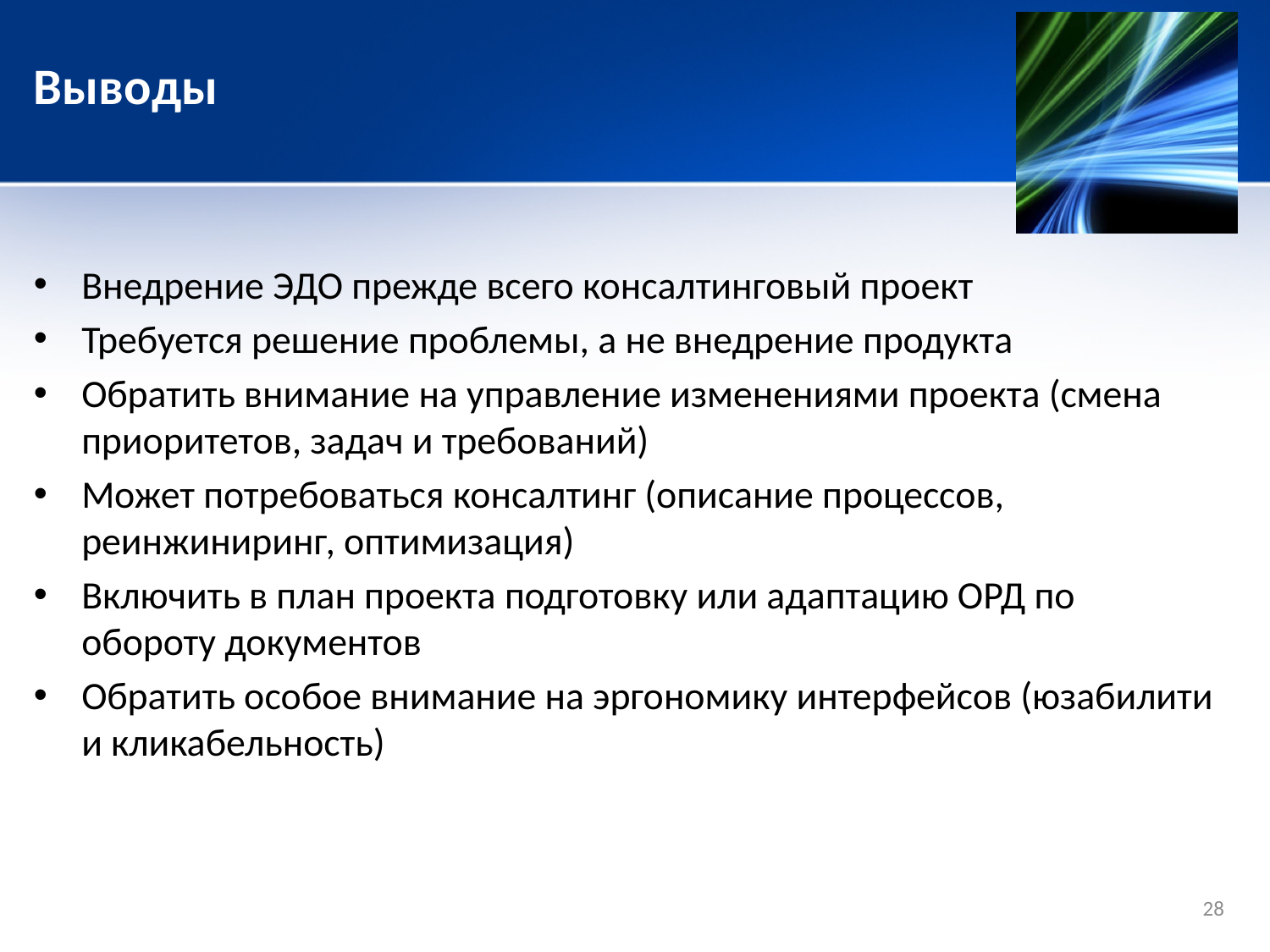

Выводы
Внедрение ЭДО прежде всего консалтинговый проект
Требуется решение проблемы, а не внедрение продукта
Обратить внимание на управление изменениями проекта (смена приоритетов, задач и требований)
Может потребоваться консалтинг (описание процессов, реинжиниринг, оптимизация)
Включить в план проекта подготовку или адаптацию ОРД по обороту документов
Обратить особое внимание на эргономику интерфейсов (юзабилити и кликабельность)
28